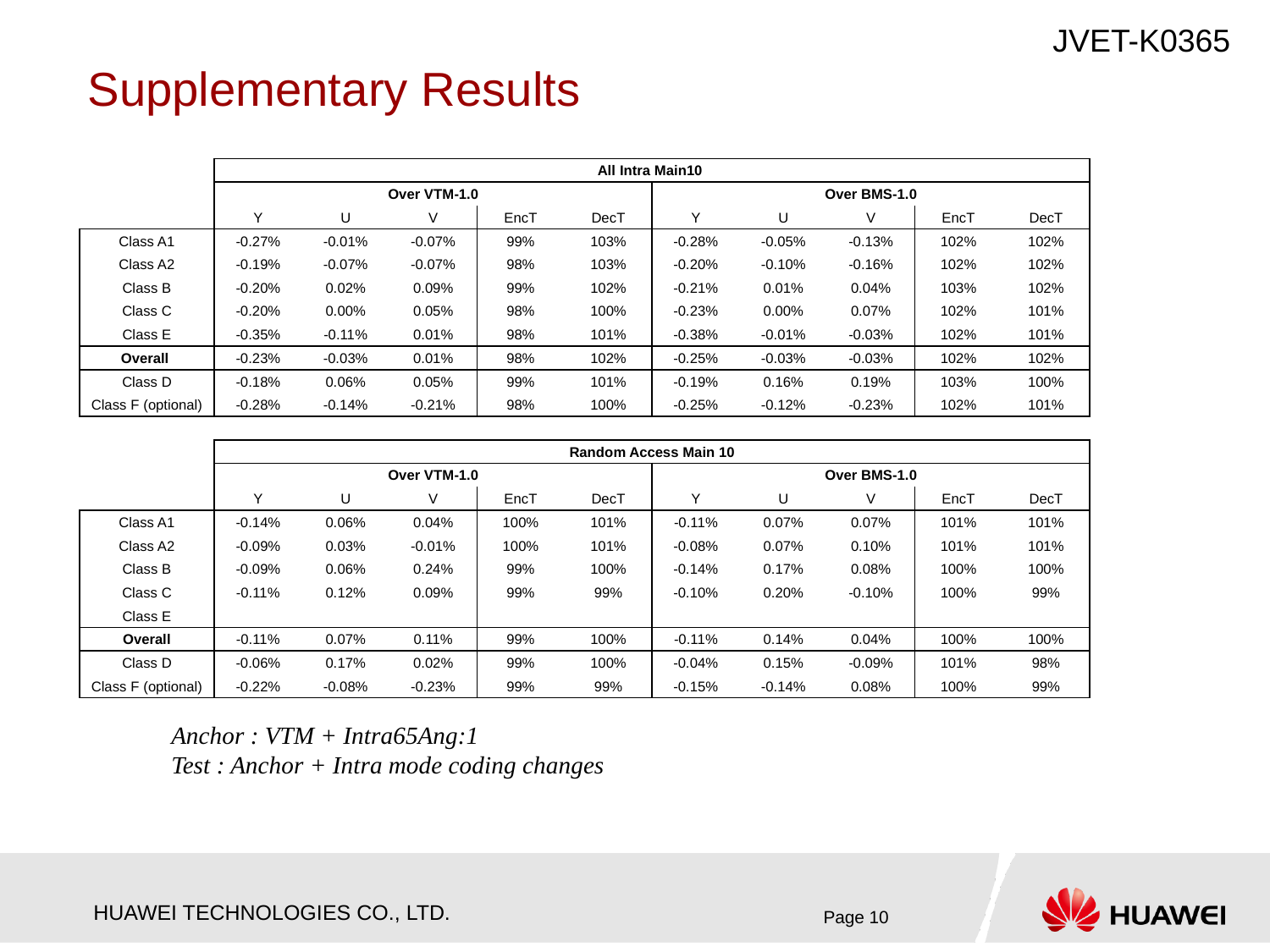

# Supplementary Results
|  | All Intra Main10 |  |  |  |  |  |  |  |  |  |
| --- | --- | --- | --- | --- | --- | --- | --- | --- | --- | --- |
|  | Over VTM-1.0 |  |  |  |  | Over BMS-1.0 |  |  |  |  |
|  | Y | U | V | EncT | DecT | Y | U | V | EncT | DecT |
| Class A1 | -0.27% | -0.01% | -0.07% | 99% | 103% | -0.28% | -0.05% | -0.13% | 102% | 102% |
| Class A2 | -0.19% | -0.07% | -0.07% | 98% | 103% | -0.20% | -0.10% | -0.16% | 102% | 102% |
| Class B | -0.20% | 0.02% | 0.09% | 99% | 102% | -0.21% | 0.01% | 0.04% | 103% | 102% |
| Class C | -0.20% | 0.00% | 0.05% | 98% | 100% | -0.23% | 0.00% | 0.07% | 102% | 101% |
| Class E | -0.35% | -0.11% | 0.01% | 98% | 101% | -0.38% | -0.01% | -0.03% | 102% | 101% |
| Overall | -0.23% | -0.03% | 0.01% | 98% | 102% | -0.25% | -0.03% | -0.03% | 102% | 102% |
| Class D | -0.18% | 0.06% | 0.05% | 99% | 101% | -0.19% | 0.16% | 0.19% | 103% | 100% |
| Class F (optional) | -0.28% | -0.14% | -0.21% | 98% | 100% | -0.25% | -0.12% | -0.23% | 102% | 101% |
|  |  |  |  |  |  |  |  |  |  |  |
|  | Random Access Main 10 |  |  |  |  |  |  |  |  |  |
|  | Over VTM-1.0 |  |  |  |  | Over BMS-1.0 |  |  |  |  |
|  | Y | U | V | EncT | DecT | Y | U | V | EncT | DecT |
| Class A1 | -0.14% | 0.06% | 0.04% | 100% | 101% | -0.11% | 0.07% | 0.07% | 101% | 101% |
| Class A2 | -0.09% | 0.03% | -0.01% | 100% | 101% | -0.08% | 0.07% | 0.10% | 101% | 101% |
| Class B | -0.09% | 0.06% | 0.24% | 99% | 100% | -0.14% | 0.17% | 0.08% | 100% | 100% |
| Class C | -0.11% | 0.12% | 0.09% | 99% | 99% | -0.10% | 0.20% | -0.10% | 100% | 99% |
| Class E |  |  |  |  |  |  |  |  |  |  |
| Overall | -0.11% | 0.07% | 0.11% | 99% | 100% | -0.11% | 0.14% | 0.04% | 100% | 100% |
| Class D | -0.06% | 0.17% | 0.02% | 99% | 100% | -0.04% | 0.15% | -0.09% | 101% | 98% |
| Class F (optional) | -0.22% | -0.08% | -0.23% | 99% | 99% | -0.15% | -0.14% | 0.08% | 100% | 99% |
Anchor : VTM + Intra65Ang:1
Test : Anchor + Intra mode coding changes

Page 10